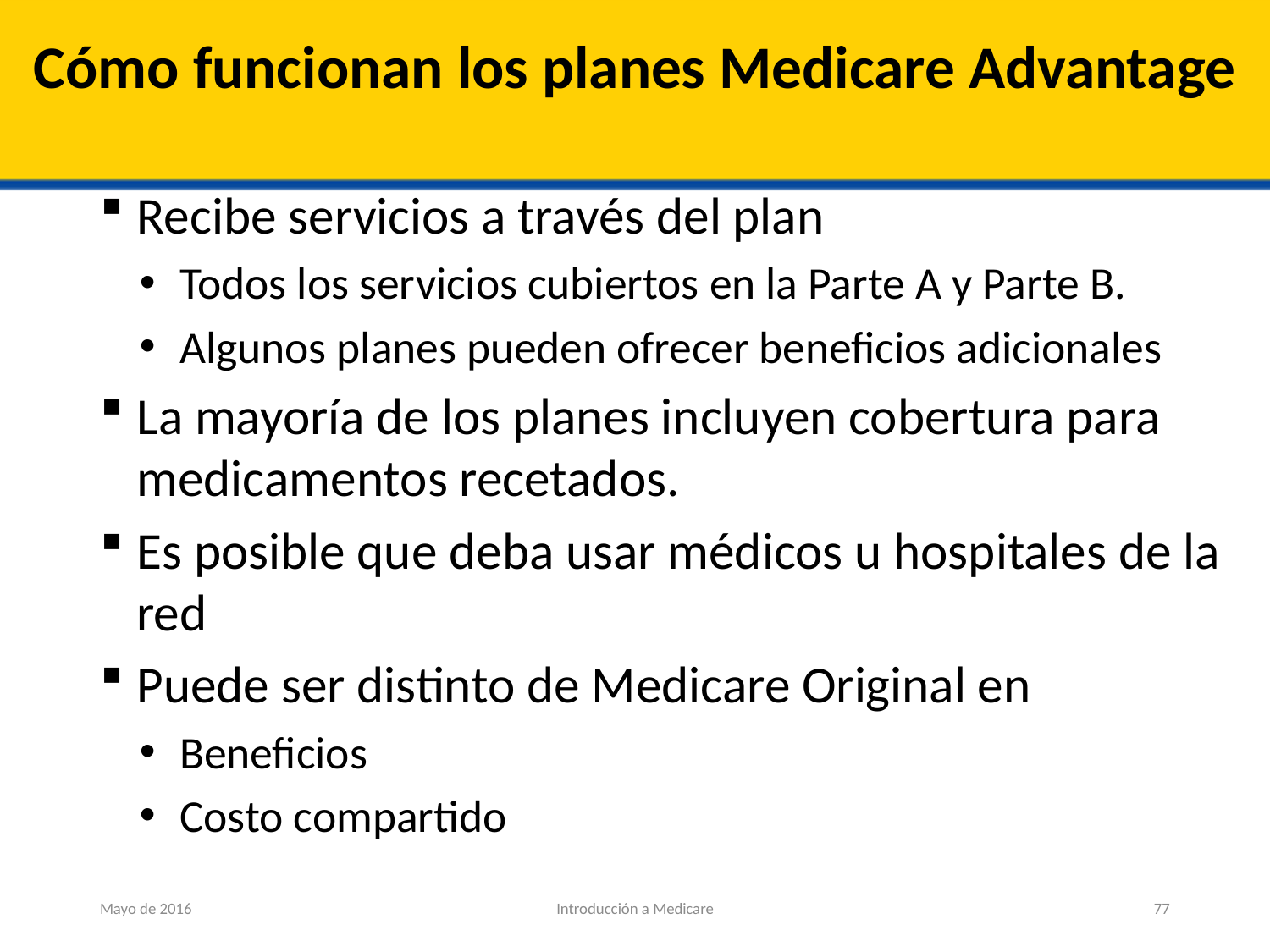

# Cómo funcionan los planes Medicare Advantage
Recibe servicios a través del plan
Todos los servicios cubiertos en la Parte A y Parte B.
Algunos planes pueden ofrecer beneficios adicionales
La mayoría de los planes incluyen cobertura para medicamentos recetados.
Es posible que deba usar médicos u hospitales de la red
Puede ser distinto de Medicare Original en
Beneficios
Costo compartido
Mayo de 2016
Introducción a Medicare
77